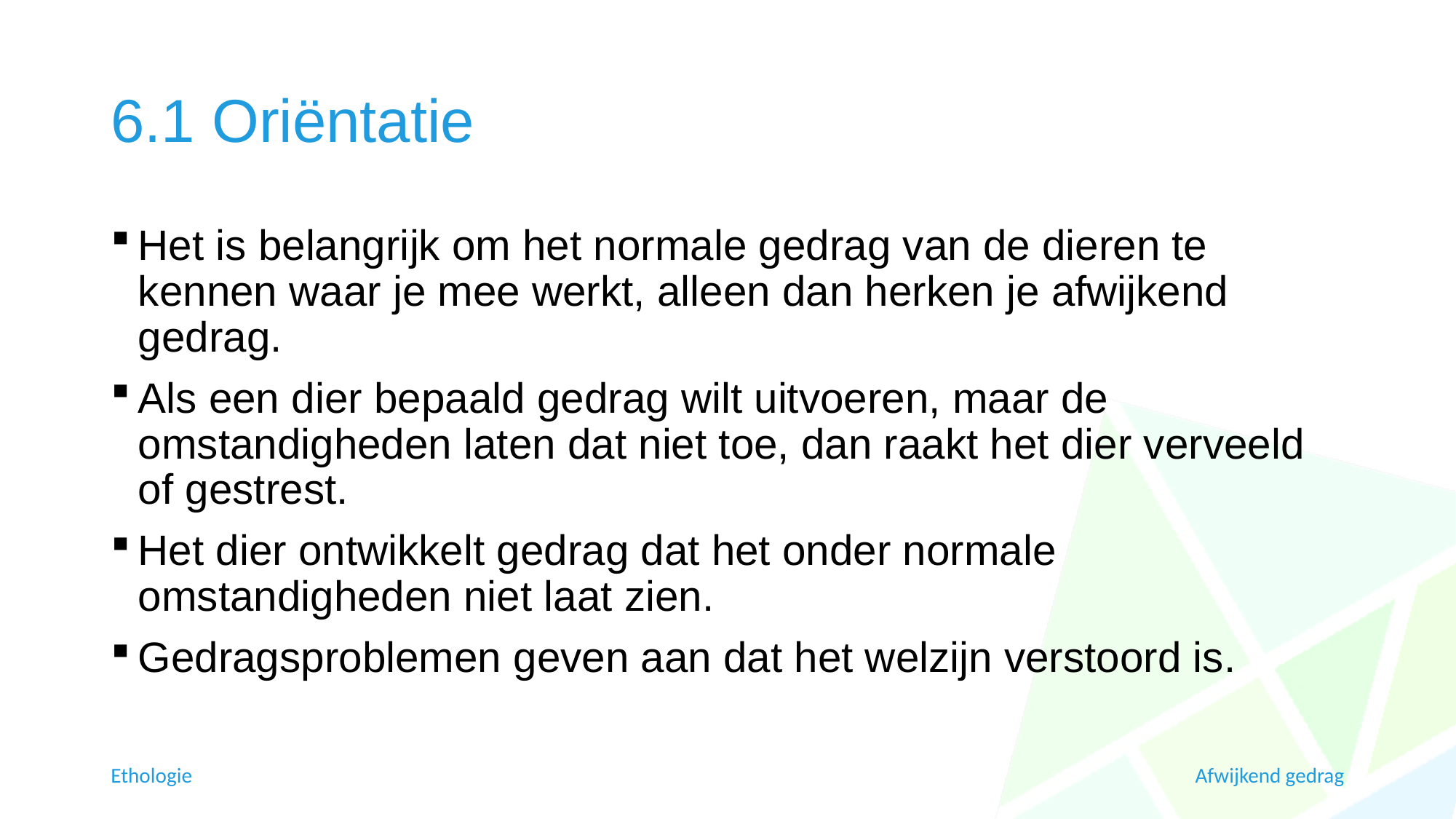

# 6.1 Oriëntatie
Het is belangrijk om het normale gedrag van de dieren te kennen waar je mee werkt, alleen dan herken je afwijkend gedrag.
Als een dier bepaald gedrag wilt uitvoeren, maar de omstandigheden laten dat niet toe, dan raakt het dier verveeld of gestrest.
Het dier ontwikkelt gedrag dat het onder normale omstandigheden niet laat zien.
Gedragsproblemen geven aan dat het welzijn verstoord is.

Ethologie
Afwijkend gedrag